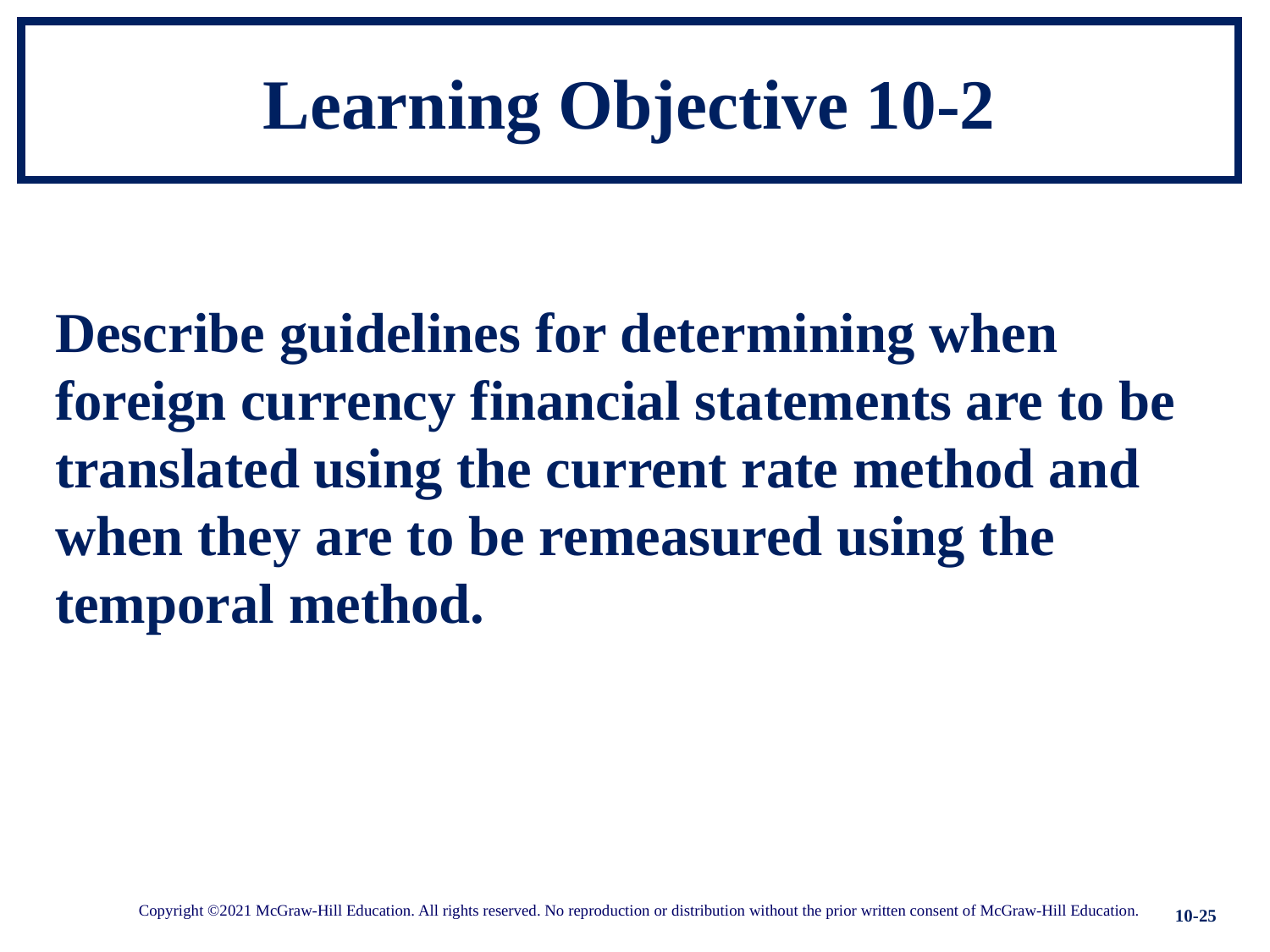

# Learning Objective 10-2

Describe guidelines for determining when foreign currency financial statements are to be translated using the current rate method and when they are to be remeasured using the temporal method.

10-25
Copyright ©2021 McGraw-Hill Education. All rights reserved. No reproduction or distribution without the prior written consent of McGraw-Hill Education.